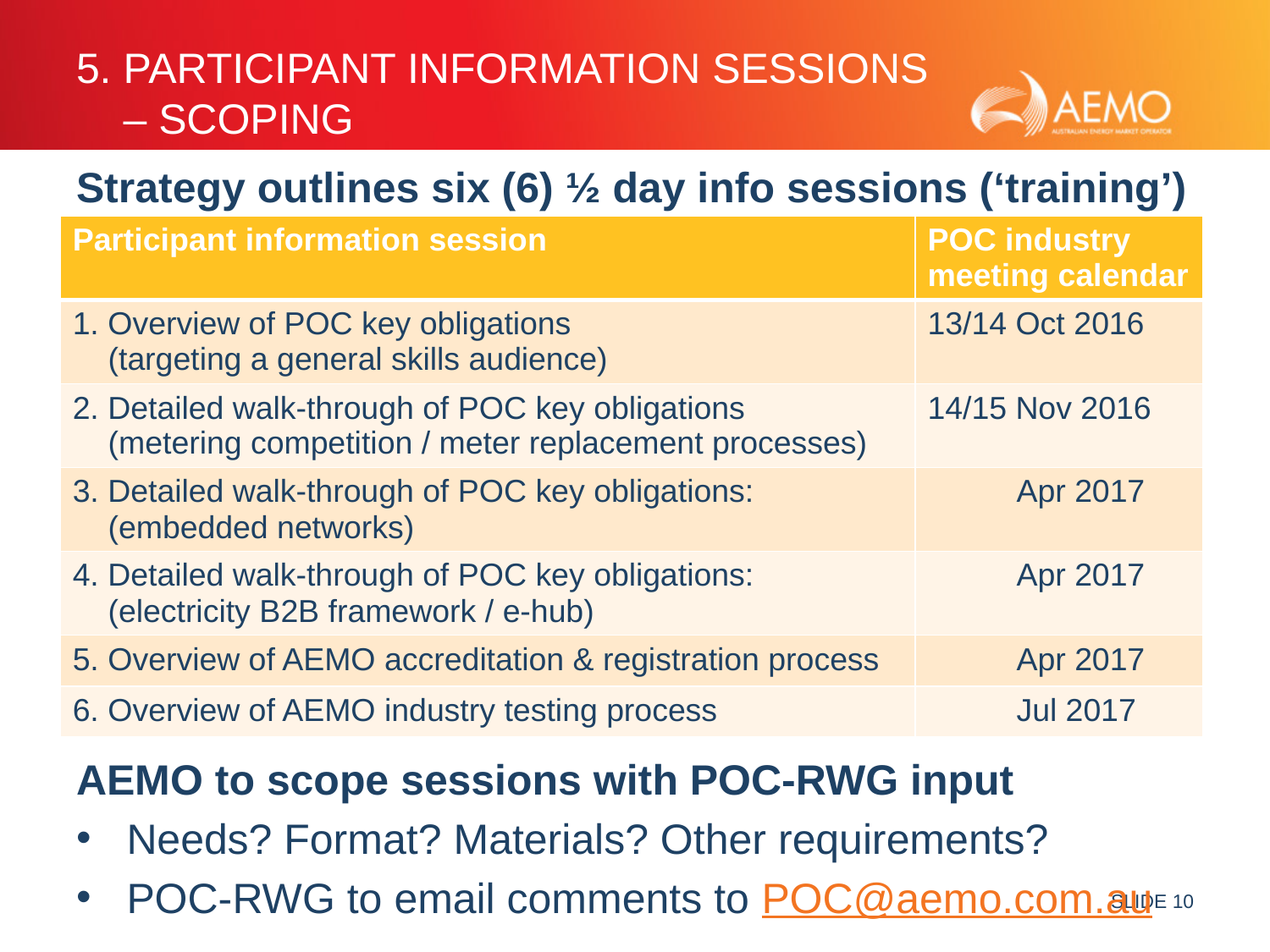

# 5. Participant information Sessions – Scoping
Strategy outlines six (6) ½ day info sessions (‘training’)

AEMO to scope sessions with POC-RWG input
Needs? Format? Materials? Other requirements?
POC-RWG to email comments to POC@aemo.com.au
| Participant information session | POC industry meeting calendar |
| --- | --- |
| 1. Overview of POC key obligations (targeting a general skills audience) | 13/14 Oct 2016 |
| 2. Detailed walk-through of POC key obligations (metering competition / meter replacement processes) | 14/15 Nov 2016 |
| 3. Detailed walk-through of POC key obligations: (embedded networks) | Apr 2017 |
| 4. Detailed walk-through of POC key obligations: (electricity B2B framework / e-hub) | Apr 2017 |
| 5. Overview of AEMO accreditation & registration process | Apr 2017 |
| 6. Overview of AEMO industry testing process | Jul 2017 |